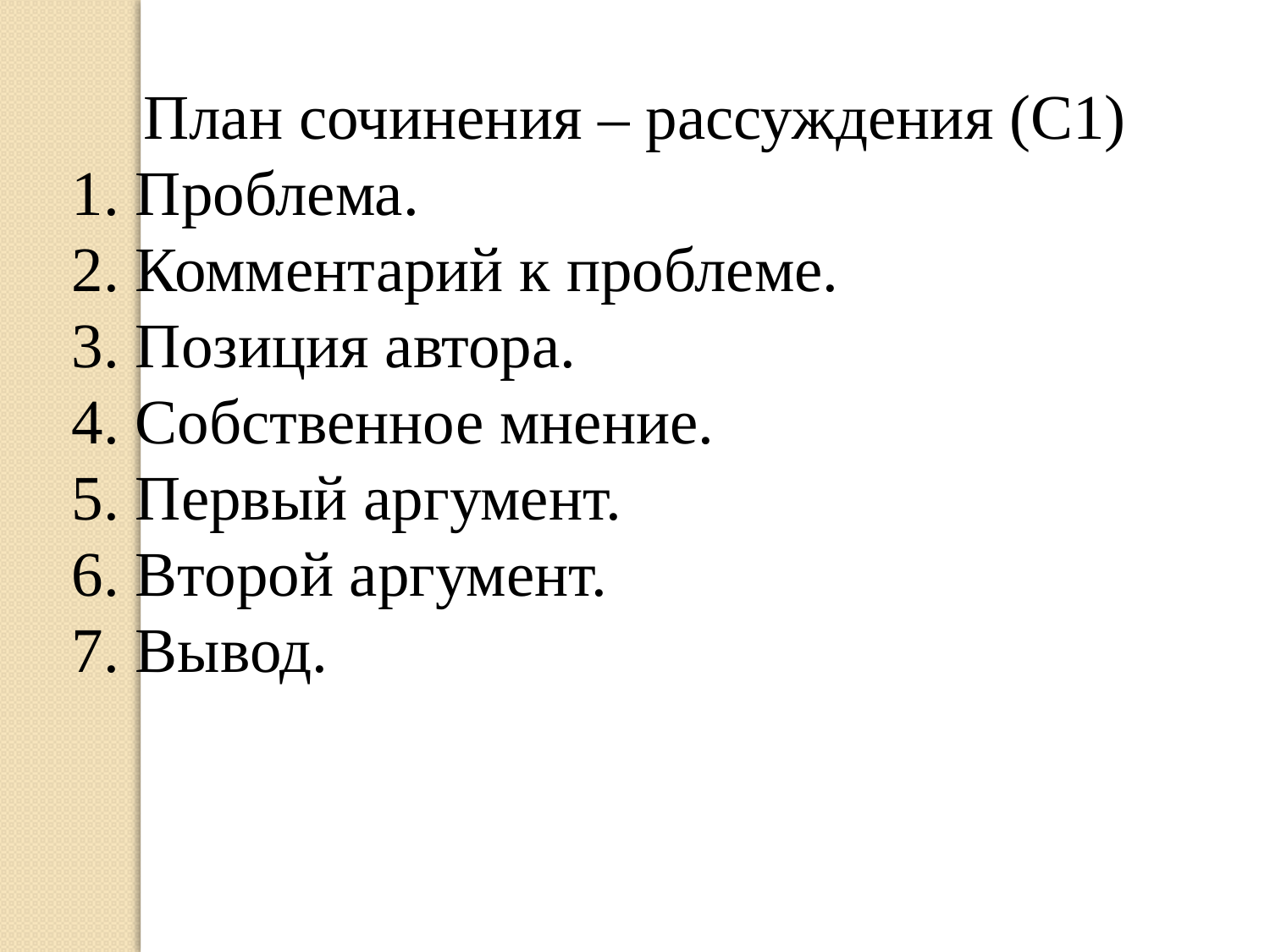

План сочинения – рассуждения (С1)
1. Проблема.
2. Комментарий к проблеме.
3. Позиция автора.
4. Собственное мнение.
5. Первый аргумент.
6. Второй аргумент.
7. Вывод.